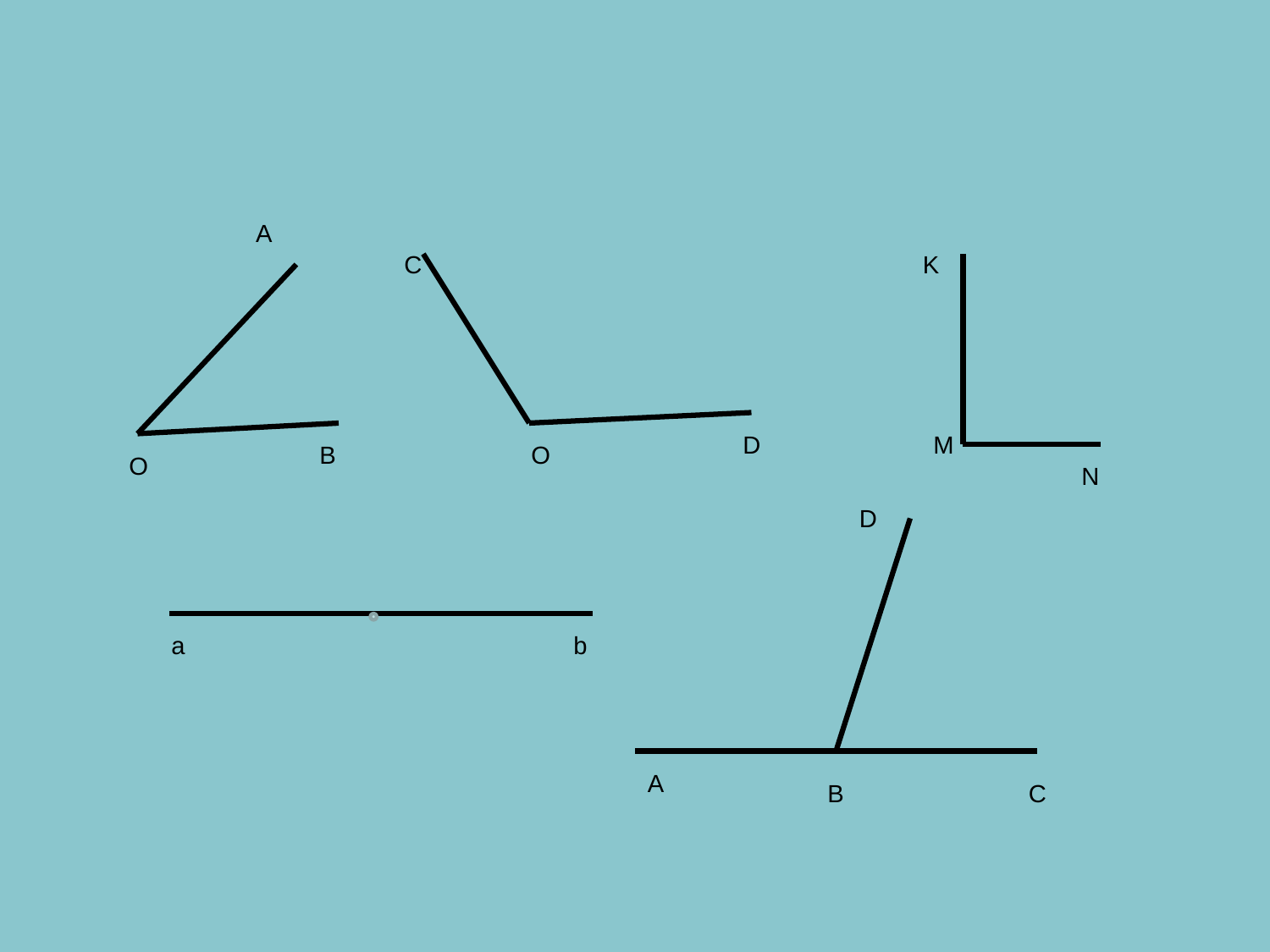

А
С
K
D
M
В
О
О
N
D

а
b
A
B
C